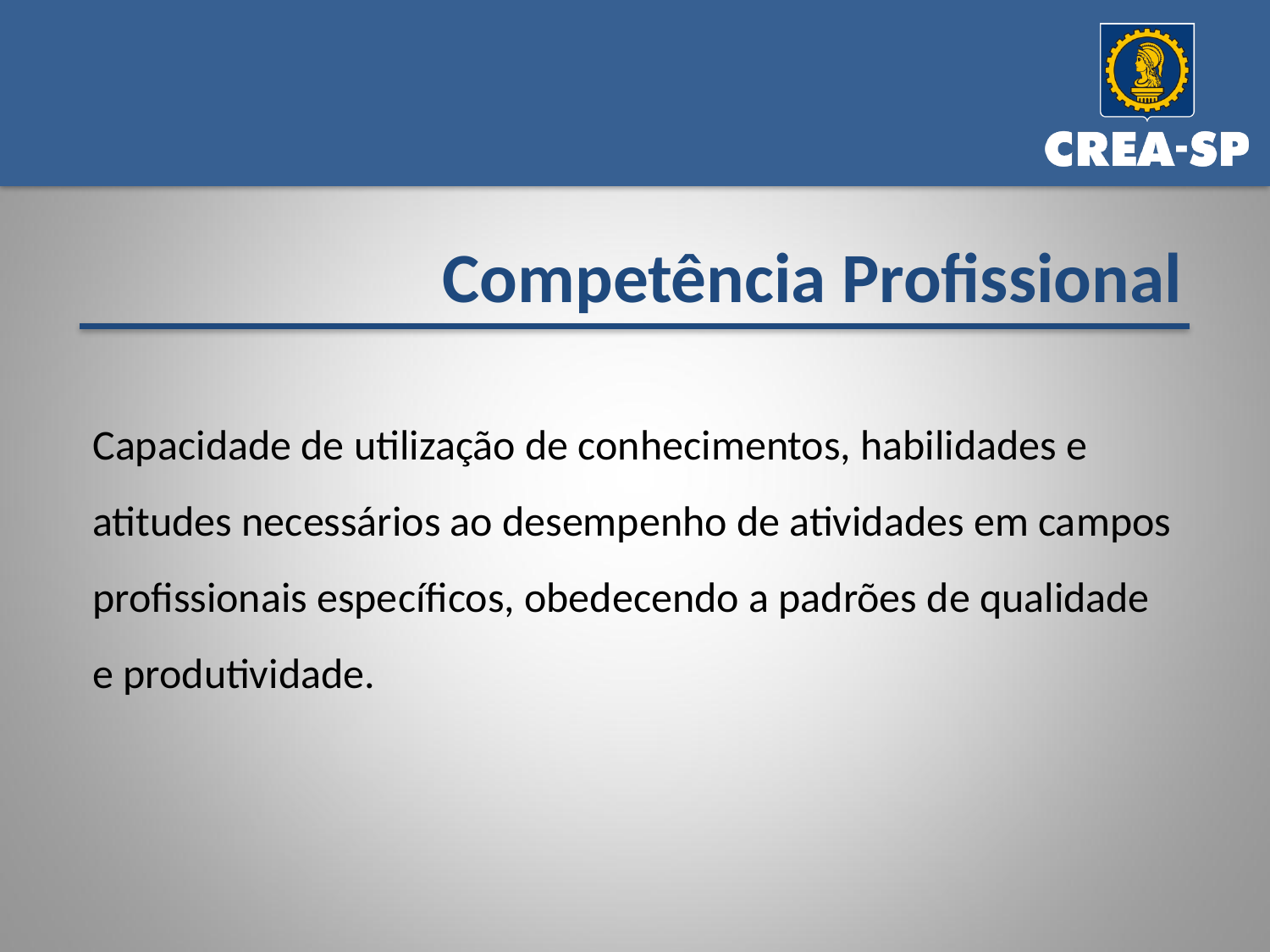

Competência Profissional
Capacidade de utilização de conhecimentos, habilidades e atitudes necessários ao desempenho de atividades em campos profissionais específicos, obedecendo a padrões de qualidade e produtividade.